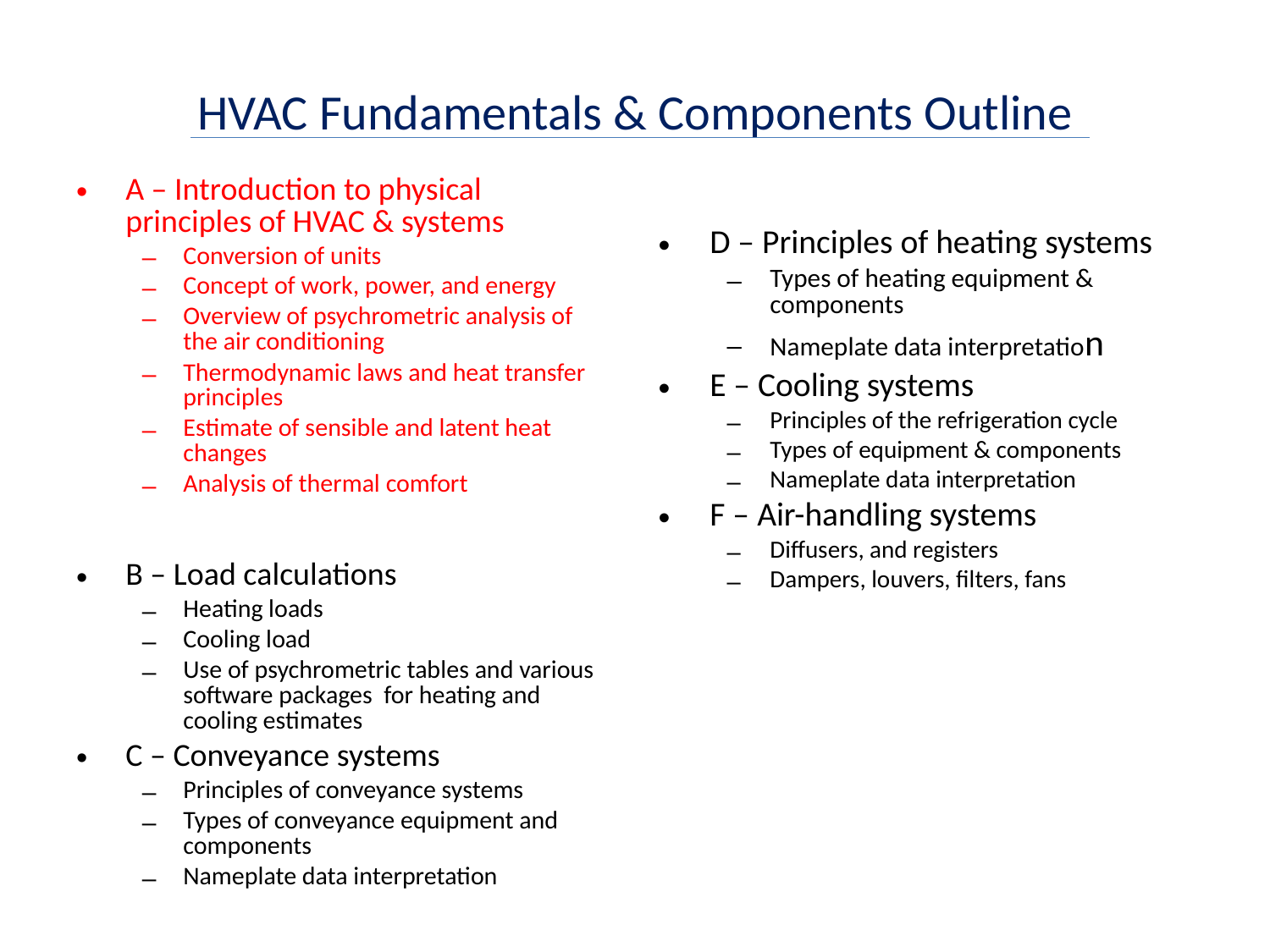

# HVAC Fundamentals & Components Outline
A – Introduction to physical principles of HVAC & systems
Conversion of units
Concept of work, power, and energy
Overview of psychrometric analysis of the air conditioning
Thermodynamic laws and heat transfer principles
Estimate of sensible and latent heat changes
Analysis of thermal comfort

B – Load calculations
Heating loads
Cooling load
Use of psychrometric tables and various software packages  for heating and cooling estimates
C – Conveyance systems
Principles of conveyance systems
Types of conveyance equipment and components
Nameplate data interpretation

D – Principles of heating systems
Types of heating equipment & components
Nameplate data interpretation
E – Cooling systems
Principles of the refrigeration cycle
Types of equipment & components
Nameplate data interpretation
F – Air-handling systems
Diffusers, and registers
Dampers, louvers, filters, fans